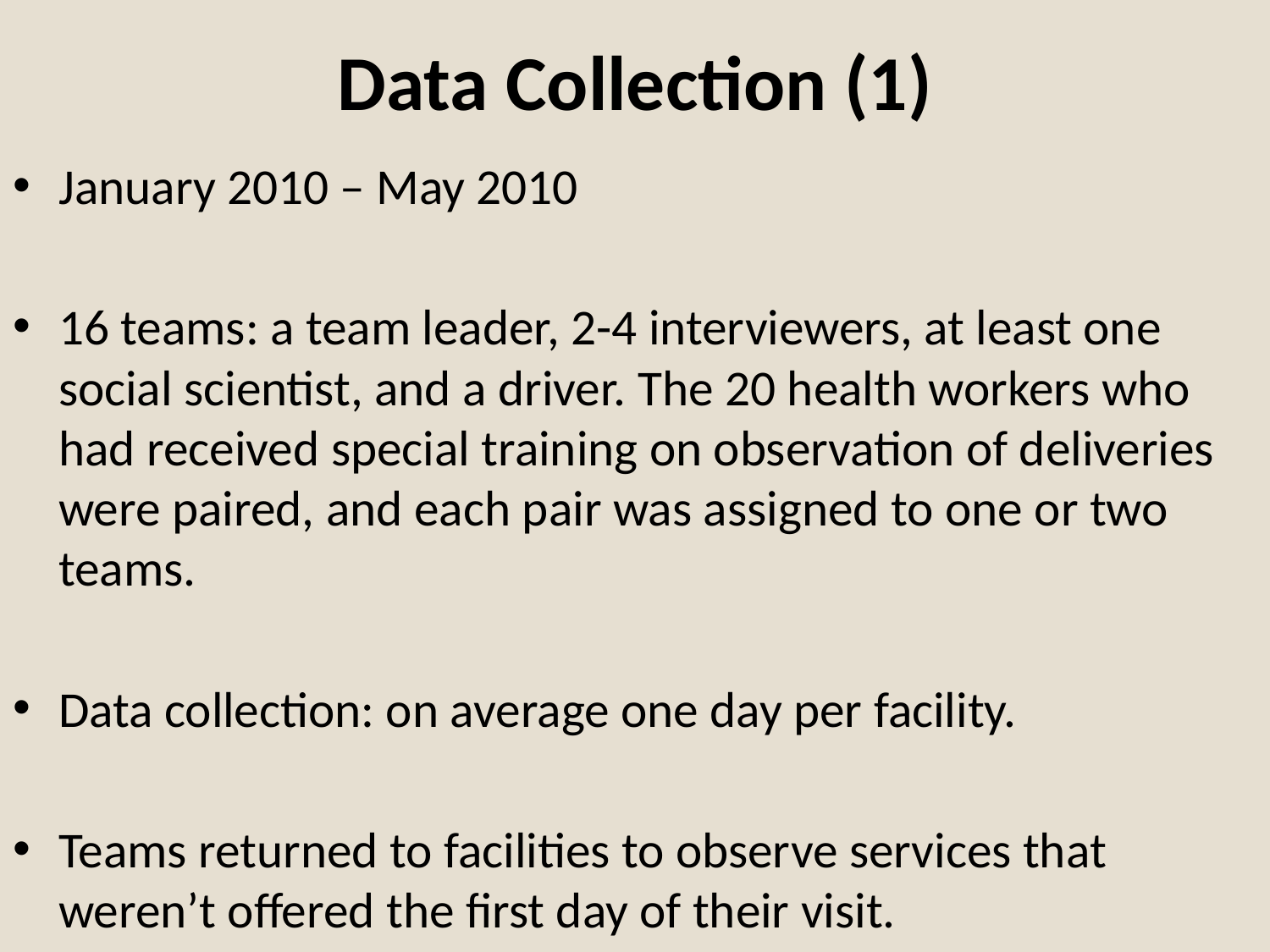

# Data Collection (1)
January 2010 – May 2010

16 teams: a team leader, 2-4 interviewers, at least one social scientist, and a driver. The 20 health workers who had received special training on observation of deliveries were paired, and each pair was assigned to one or two teams.

Data collection: on average one day per facility.

Teams returned to facilities to observe services that weren’t offered the first day of their visit.